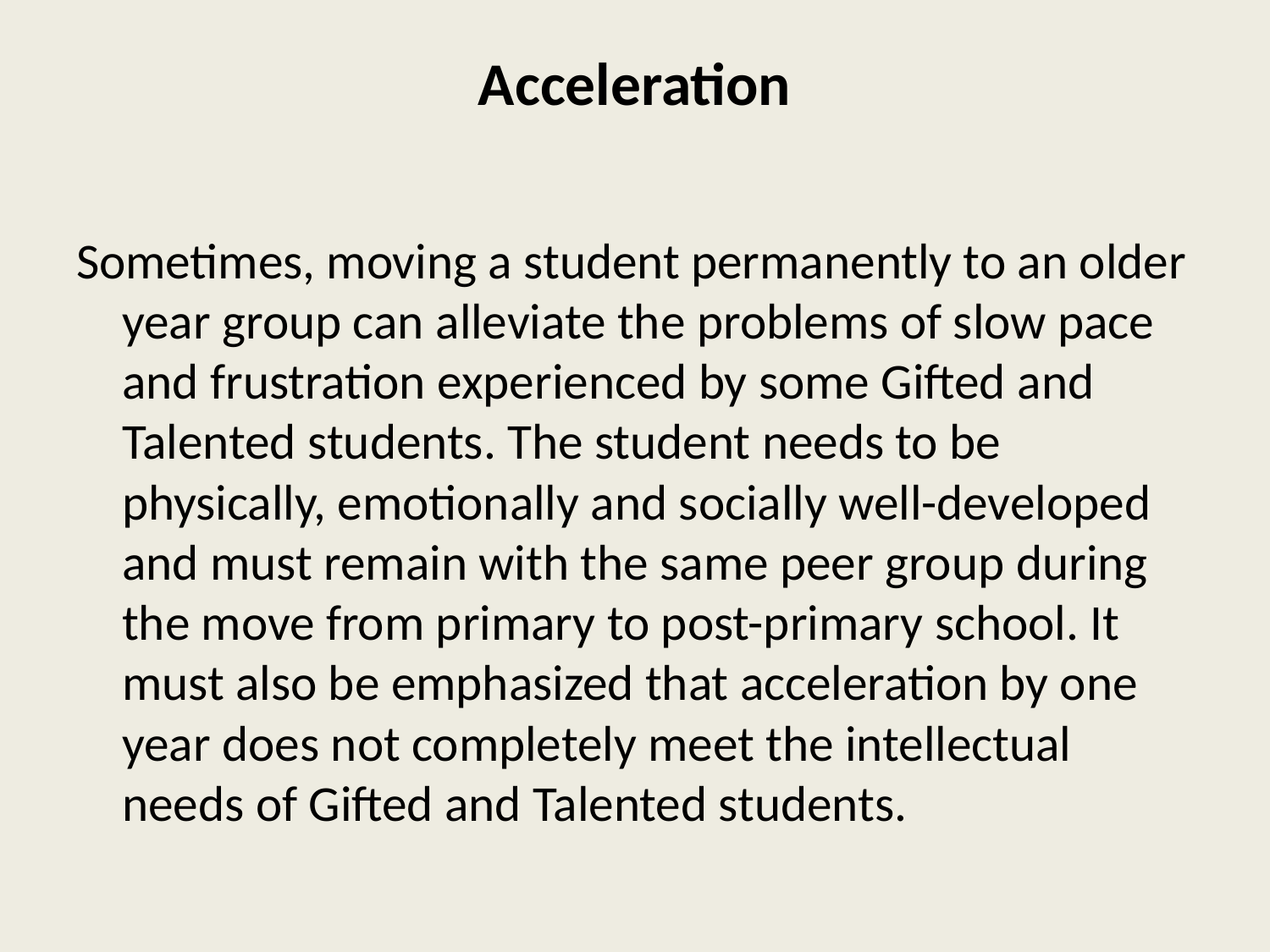

# Acceleration
Sometimes, moving a student permanently to an older year group can alleviate the problems of slow pace and frustration experienced by some Gifted and Talented students. The student needs to be physically, emotionally and socially well-developed and must remain with the same peer group during the move from primary to post-primary school. It must also be emphasized that acceleration by one year does not completely meet the intellectual needs of Gifted and Talented students.